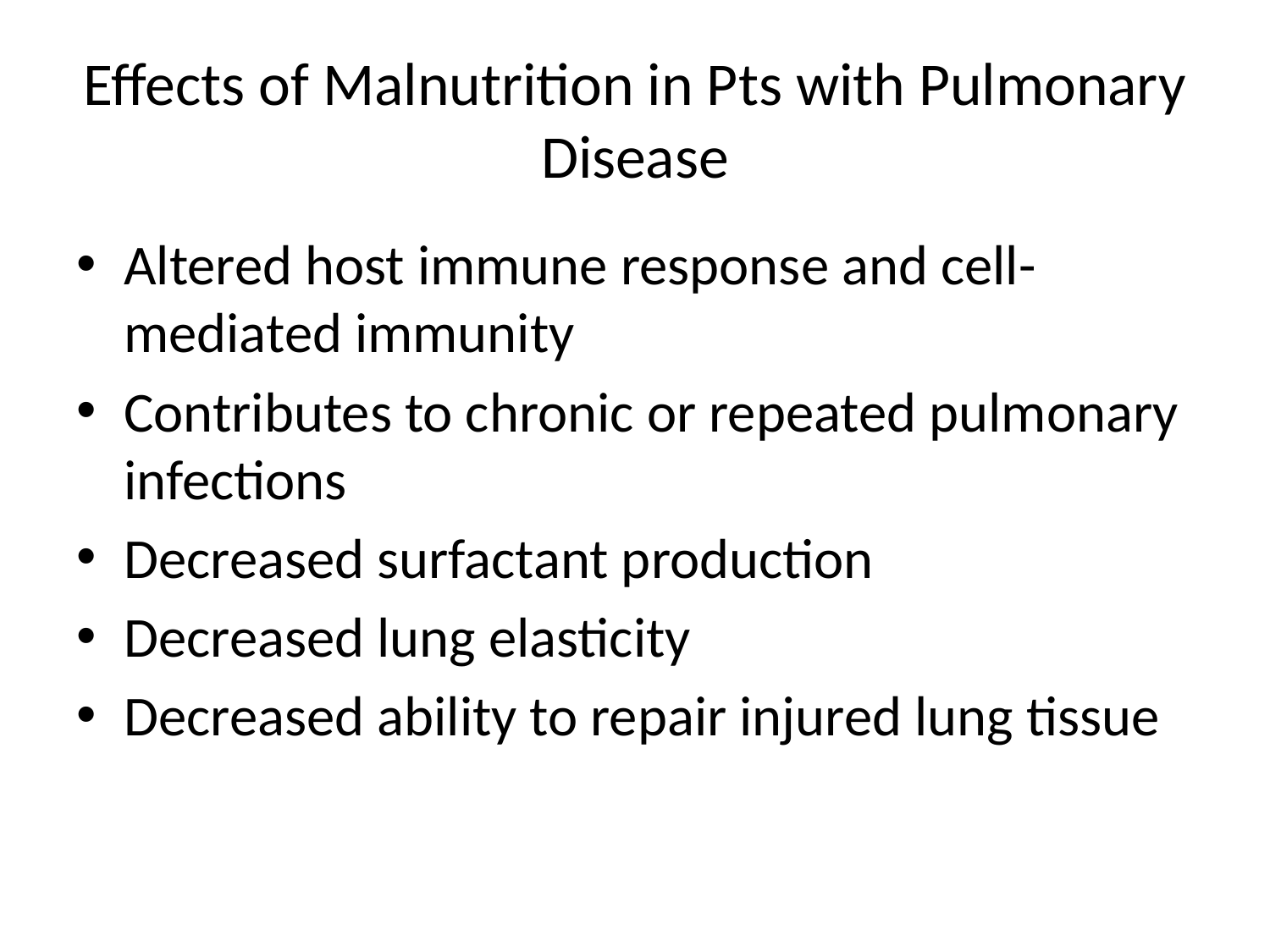

# Effects of Malnutrition in Pts with Pulmonary Disease
Altered host immune response and cell-mediated immunity
Contributes to chronic or repeated pulmonary infections
Decreased surfactant production
Decreased lung elasticity
Decreased ability to repair injured lung tissue